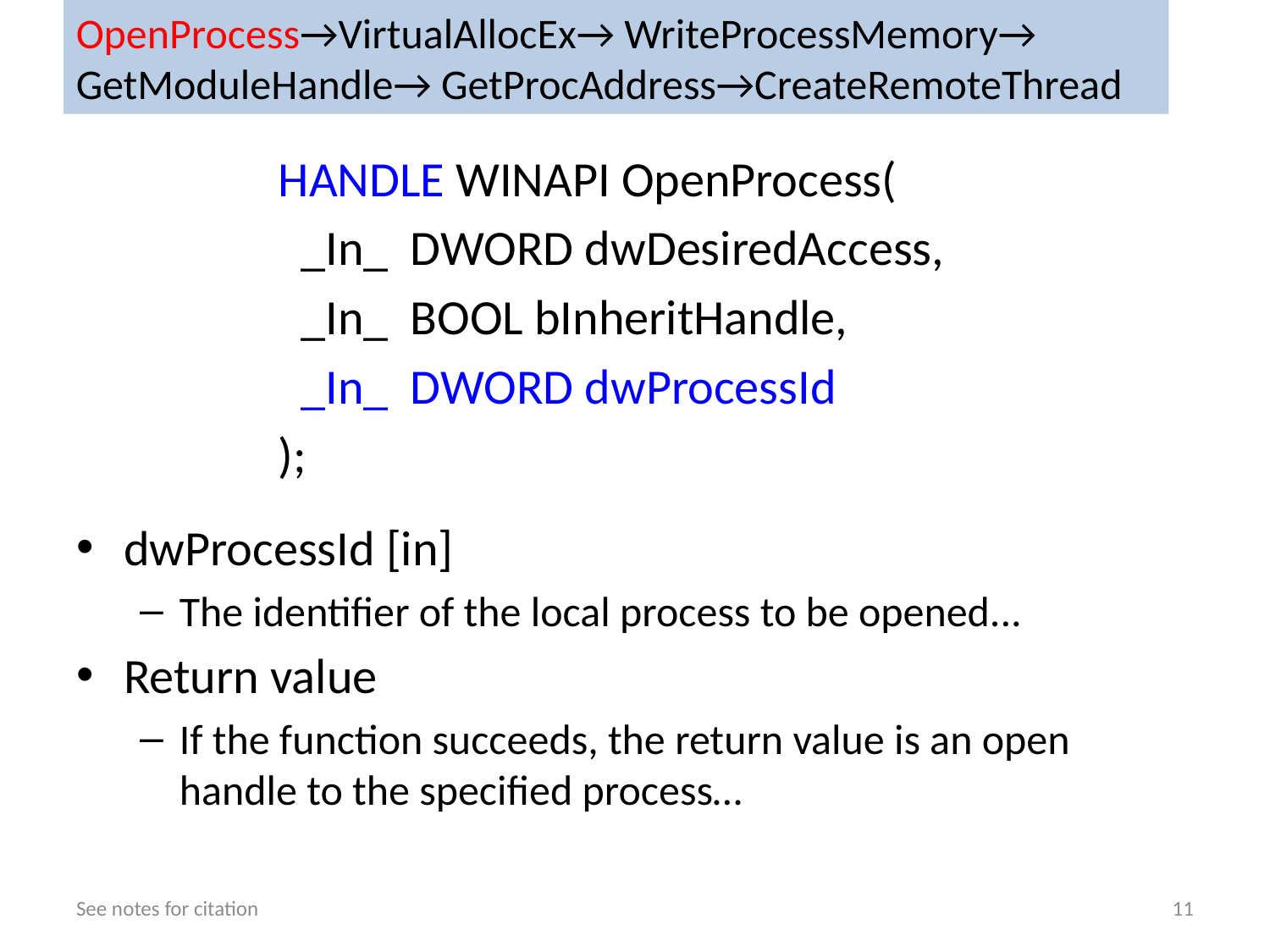

OpenProcess→VirtualAllocEx→ WriteProcessMemory→
GetModuleHandle→ GetProcAddress→CreateRemoteThread
HANDLE WINAPI OpenProcess(
  _In_  DWORD dwDesiredAccess,
  _In_  BOOL bInheritHandle,
  _In_  DWORD dwProcessId
);

dwProcessId [in]
The identifier of the local process to be opened...
Return value
If the function succeeds, the return value is an open handle to the specified process…
See notes for citation
11